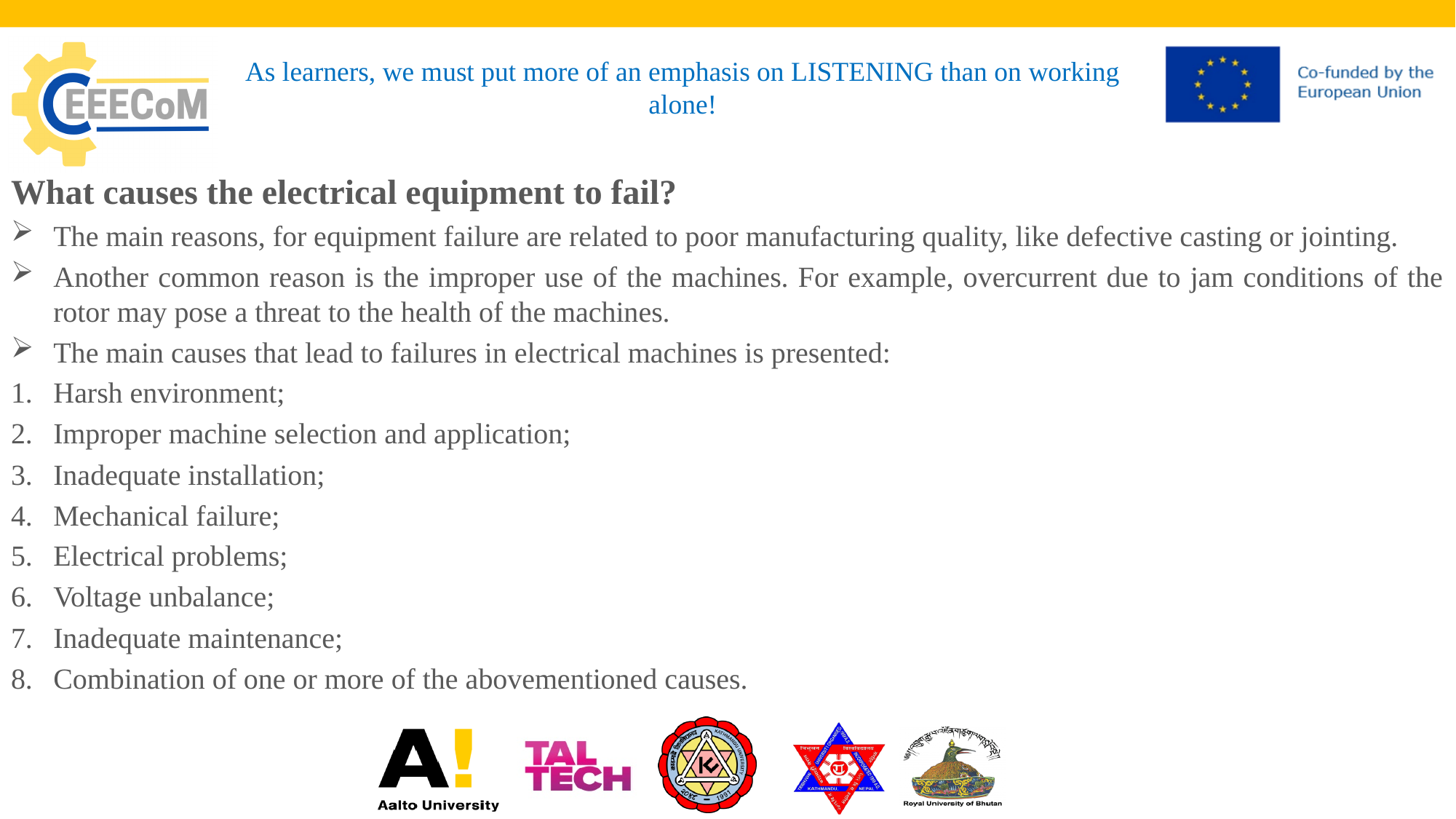

# As learners, we must put more of an emphasis on LISTENING than on working alone!
What causes the electrical equipment to fail?
The main reasons, for equipment failure are related to poor manufacturing quality, like defective casting or jointing.
Another common reason is the improper use of the machines. For example, overcurrent due to jam conditions of the rotor may pose a threat to the health of the machines.
The main causes that lead to failures in electrical machines is presented:
Harsh environment;
Improper machine selection and application;
Inadequate installation;
Mechanical failure;
Electrical problems;
Voltage unbalance;
Inadequate maintenance;
Combination of one or more of the abovementioned causes.